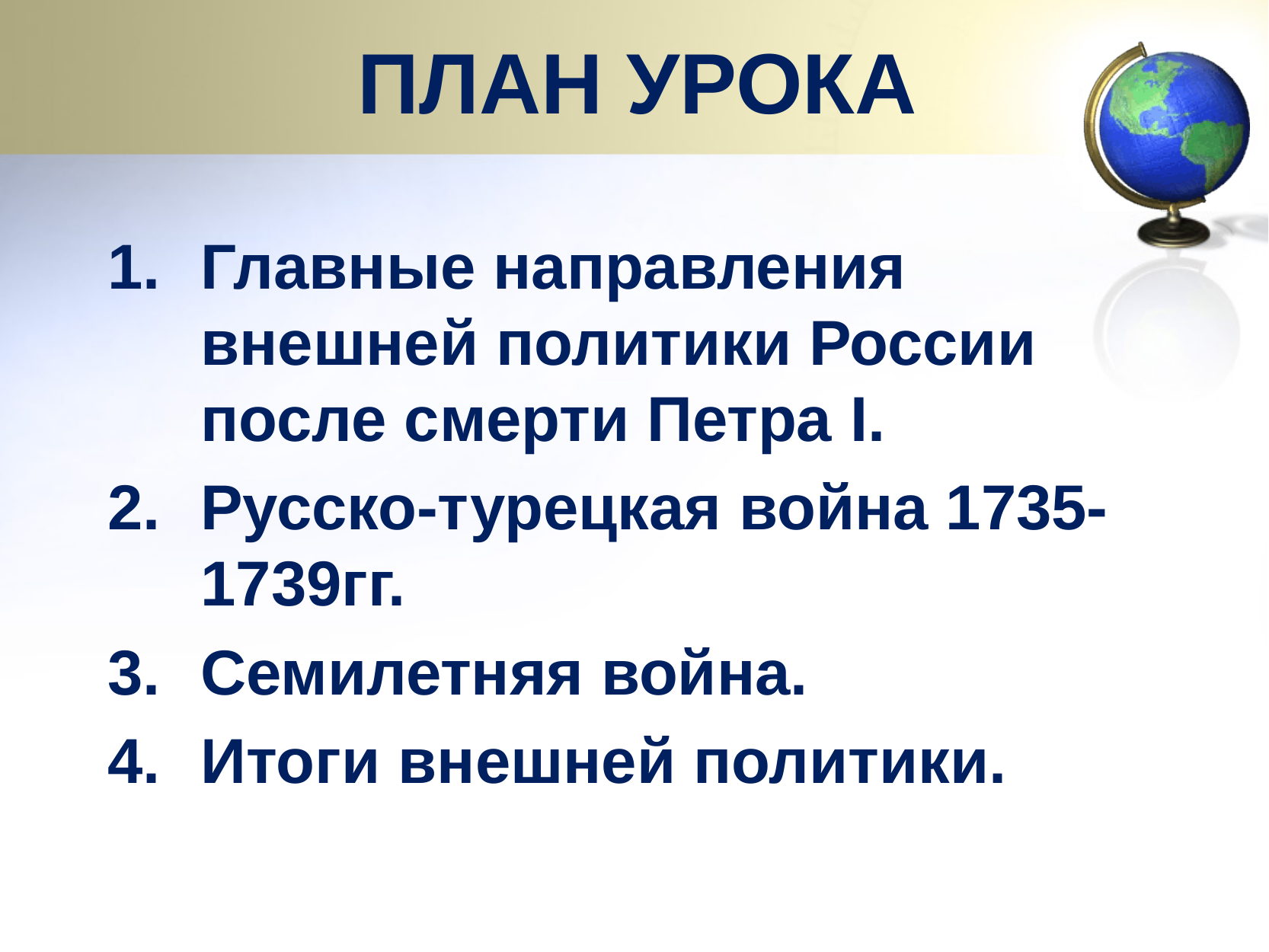

# ПЛАН УРОКА
Главные направления внешней политики России после смерти Петра I.
Русско-турецкая война 1735-1739гг.
Семилетняя война.
Итоги внешней политики.